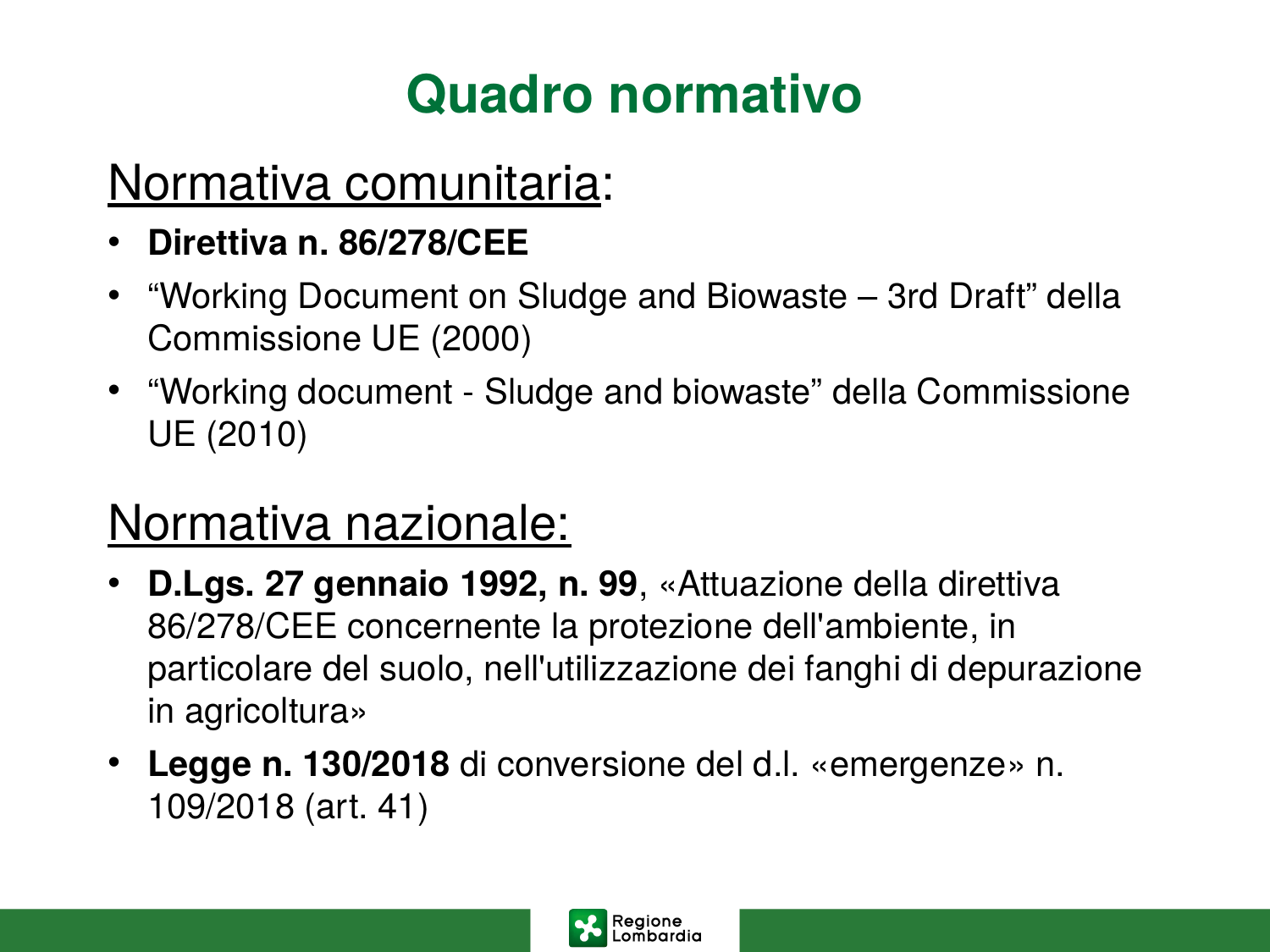

# Quadro normativo
Normativa comunitaria:
Direttiva n. 86/278/CEE
“Working Document on Sludge and Biowaste – 3rd Draft” della Commissione UE (2000)
“Working document - Sludge and biowaste” della Commissione UE (2010)

Normativa nazionale:
D.Lgs. 27 gennaio 1992, n. 99, «Attuazione della direttiva 86/278/CEE concernente la protezione dell'ambiente, in particolare del suolo, nell'utilizzazione dei fanghi di depurazione in agricoltura»
Legge n. 130/2018 di conversione del d.l. «emergenze» n. 109/2018 (art. 41)